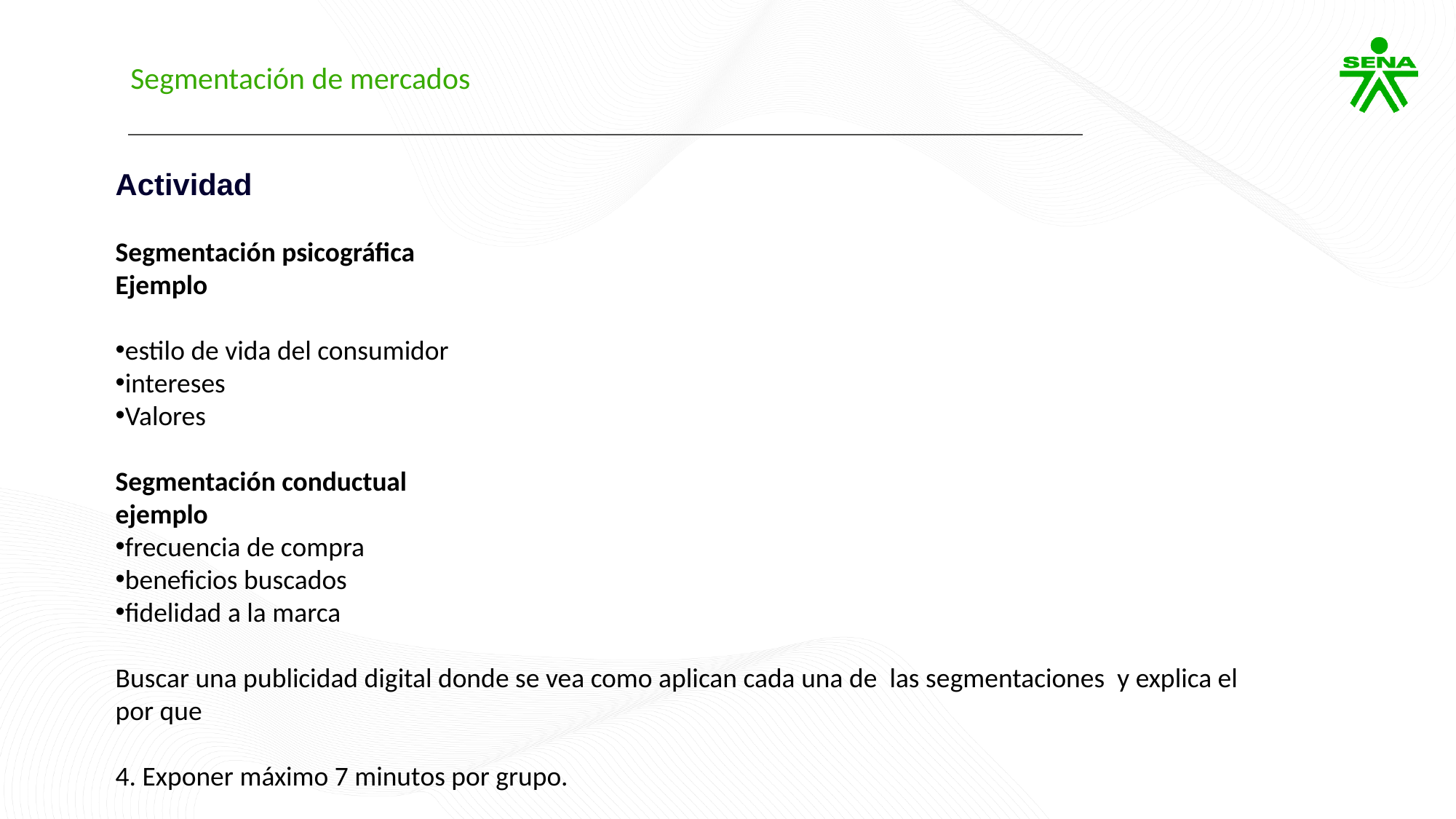

Segmentación de mercados
Actividad

Segmentación psicográfica
Ejemplo

estilo de vida del consumidor
intereses
Valores

Segmentación conductual
ejemplo
frecuencia de compra
beneficios buscados
fidelidad a la marca

Buscar una publicidad digital donde se vea como aplican cada una de  las segmentaciones  y explica el por que

4. Exponer máximo 7 minutos por grupo.